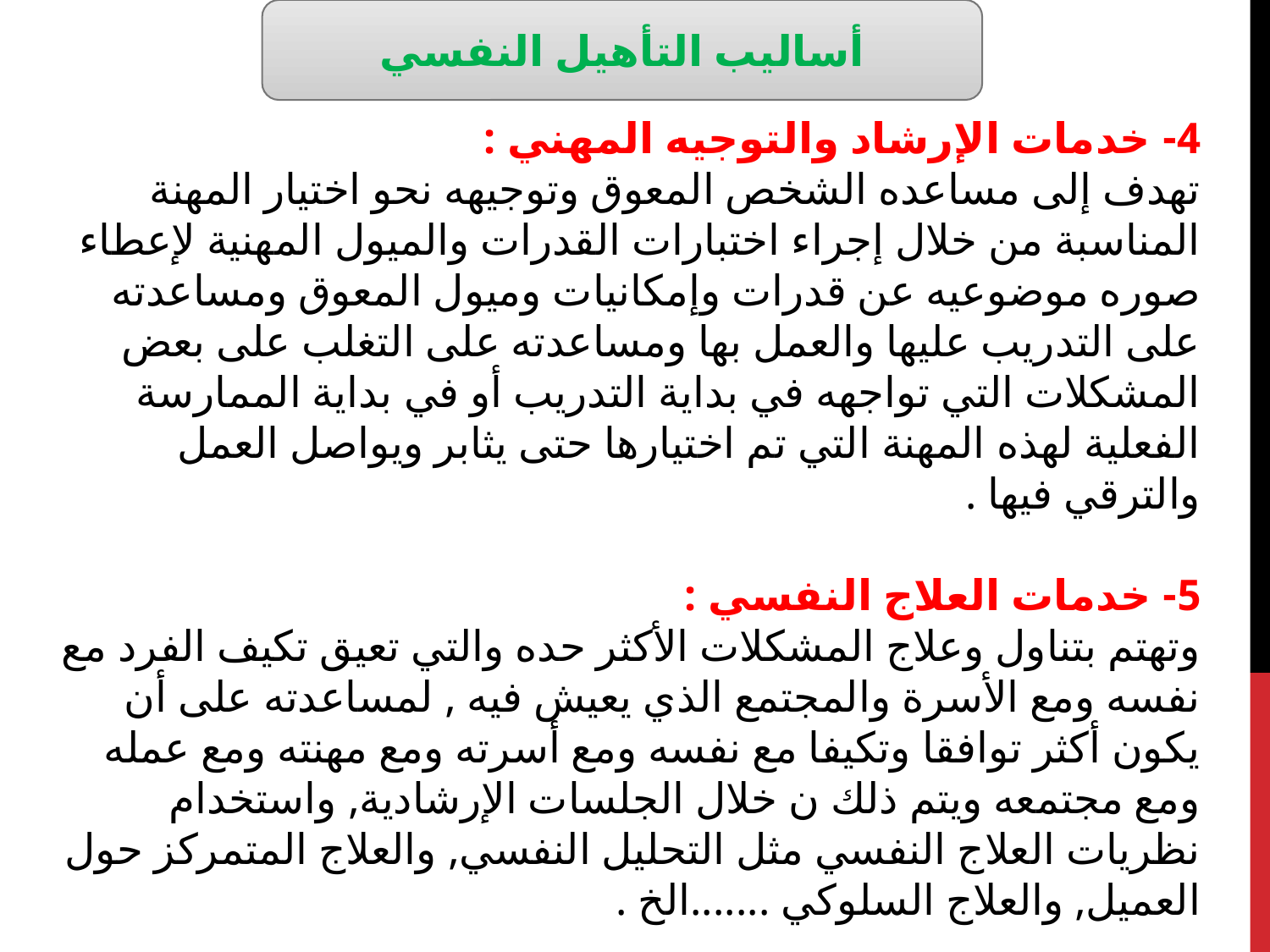

أساليب التأهيل النفسي
4- خدمات الإرشاد والتوجيه المهني :
تهدف إلى مساعده الشخص المعوق وتوجيهه نحو اختيار المهنة المناسبة من خلال إجراء اختبارات القدرات والميول المهنية لإعطاء صوره موضوعيه عن قدرات وإمكانيات وميول المعوق ومساعدته على التدريب عليها والعمل بها ومساعدته على التغلب على بعض المشكلات التي تواجهه في بداية التدريب أو في بداية الممارسة الفعلية لهذه المهنة التي تم اختيارها حتى يثابر ويواصل العمل والترقي فيها .

5- خدمات العلاج النفسي :
وتهتم بتناول وعلاج المشكلات الأكثر حده والتي تعيق تكيف الفرد مع نفسه ومع الأسرة والمجتمع الذي يعيش فيه , لمساعدته على أن يكون أكثر توافقا وتكيفا مع نفسه ومع أسرته ومع مهنته ومع عمله ومع مجتمعه ويتم ذلك ن خلال الجلسات الإرشادية, واستخدام نظريات العلاج النفسي مثل التحليل النفسي, والعلاج المتمركز حول العميل, والعلاج السلوكي .......الخ .